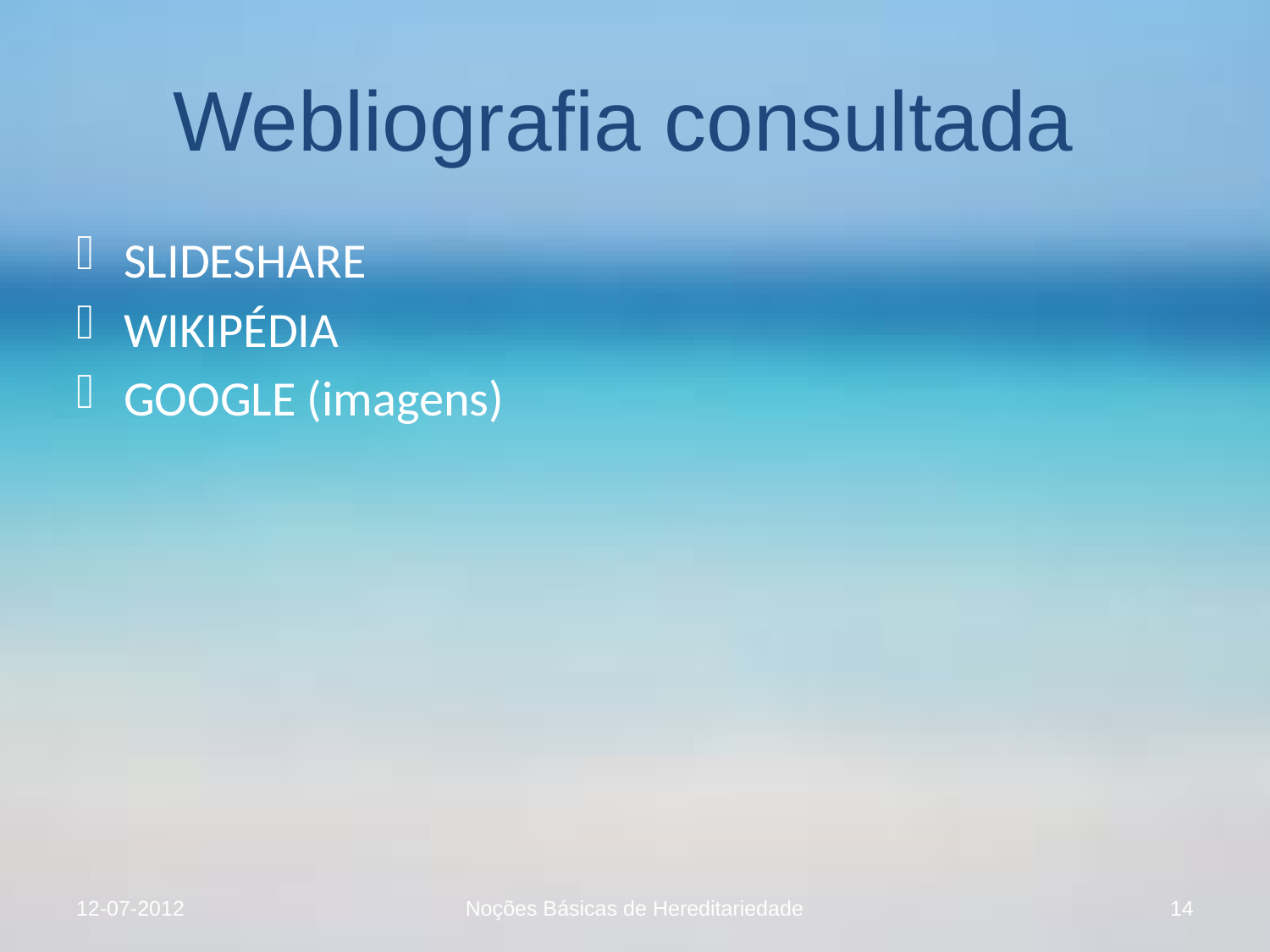

# Webliografia consultada
SLIDESHARE
WIKIPÉDIA
GOOGLE (imagens)
12-07-2012
Noções Básicas de Hereditariedade
14